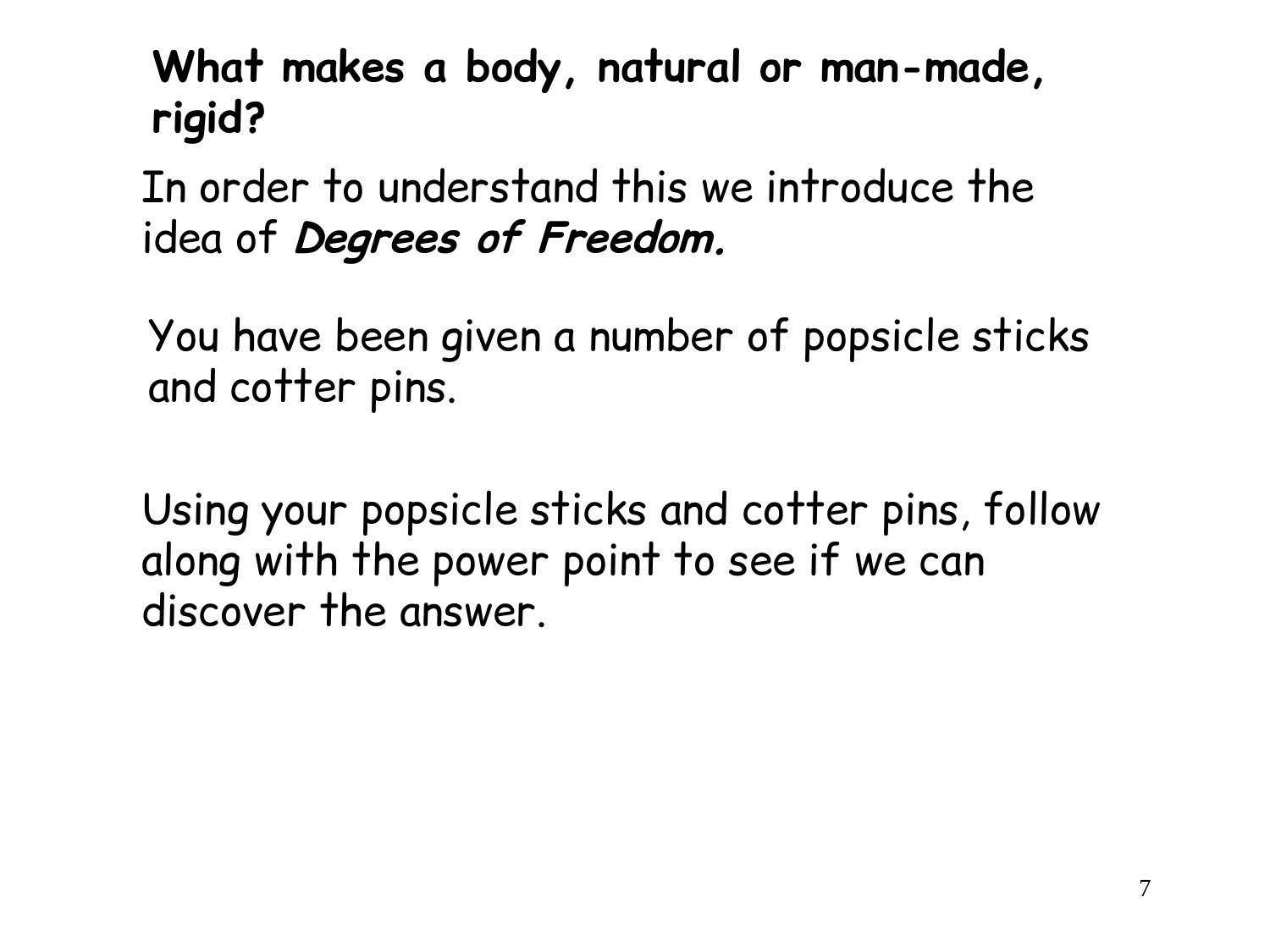

What makes a body, natural or man-made, rigid?
In order to understand this we introduce the idea of Degrees of Freedom.
You have been given a number of popsicle sticks and cotter pins.
Using your popsicle sticks and cotter pins, follow along with the power point to see if we can discover the answer.
7